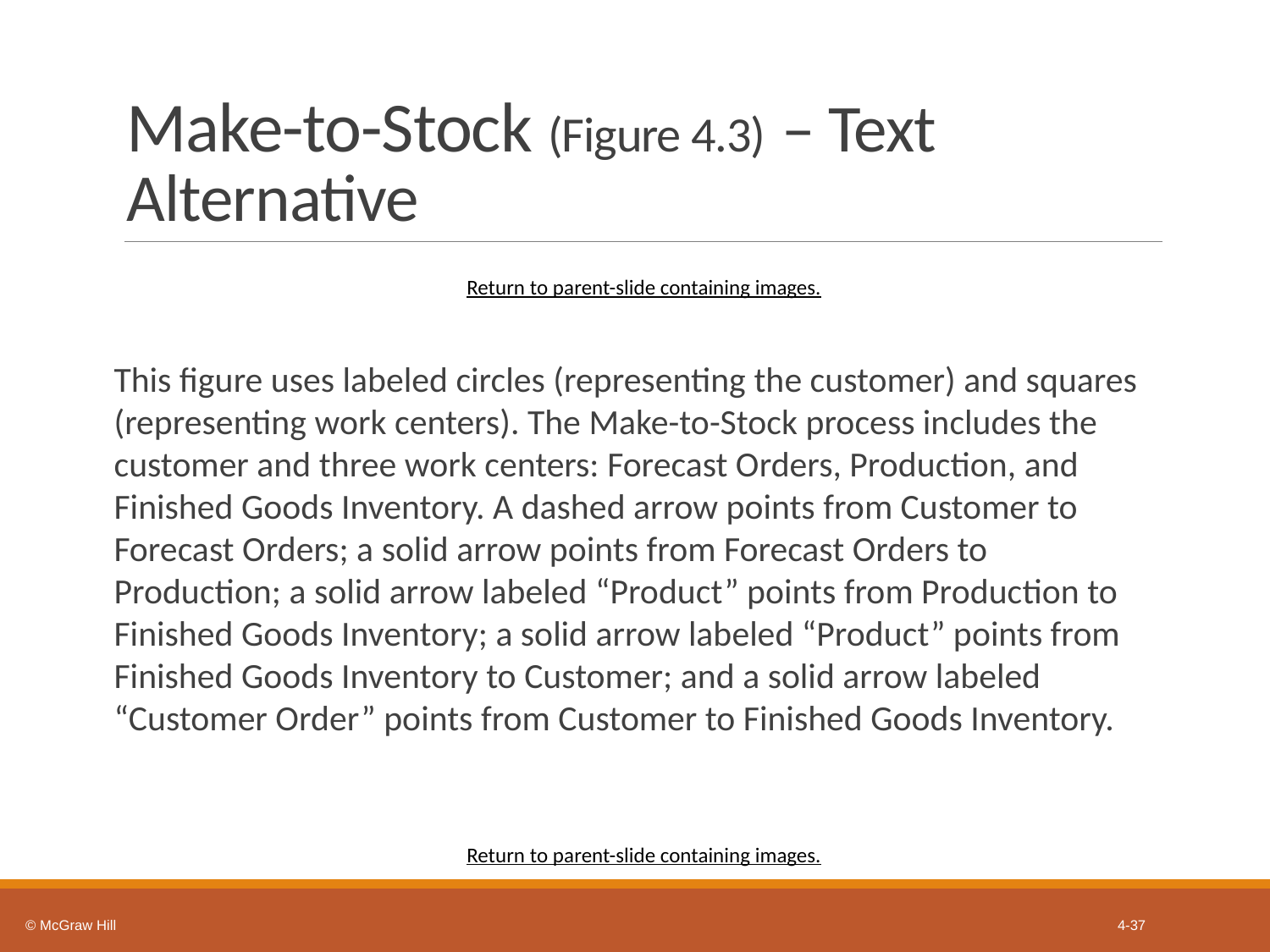

# Make-to-Stock (Figure 4.3) – Text Alternative
Return to parent-slide containing images.
This figure uses labeled circles (representing the customer) and squares (representing work centers). The Make-to-Stock process includes the customer and three work centers: Forecast Orders, Production, and Finished Goods Inventory. A dashed arrow points from Customer to Forecast Orders; a solid arrow points from Forecast Orders to Production; a solid arrow labeled “Product” points from Production to Finished Goods Inventory; a solid arrow labeled “Product” points from Finished Goods Inventory to Customer; and a solid arrow labeled “Customer Order” points from Customer to Finished Goods Inventory.
Return to parent-slide containing images.